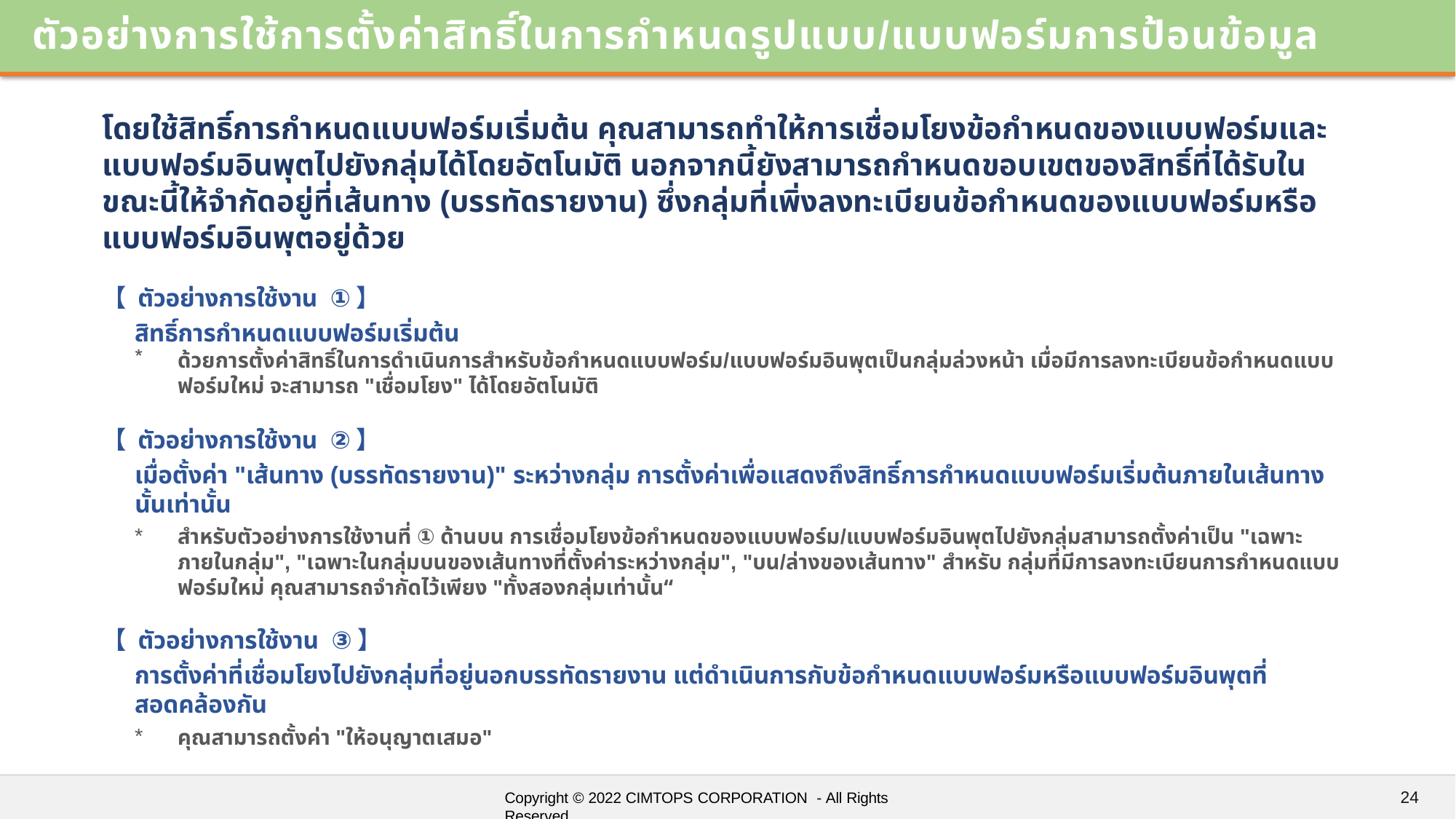

# ตัวอย่างการใช้การตั้งค่าสิทธิ์ในการกำหนดรูปแบบ/แบบฟอร์มการป้อนข้อมูล
โดยใช้สิทธิ์การกำหนดแบบฟอร์มเริ่มต้น คุณสามารถทำให้การเชื่อมโยงข้อกำหนดของแบบฟอร์มและแบบฟอร์มอินพุตไปยังกลุ่มได้โดยอัตโนมัติ นอกจากนี้ยังสามารถกำหนดขอบเขตของสิทธิ์ที่ได้รับในขณะนี้ให้จำกัดอยู่ที่เส้นทาง (บรรทัดรายงาน) ซึ่งกลุ่มที่เพิ่งลงทะเบียนข้อกำหนดของแบบฟอร์มหรือแบบฟอร์มอินพุตอยู่ด้วย

【 ตัวอย่างการใช้งาน  ①】
สิทธิ์การกำหนดแบบฟอร์มเริ่มต้น
ด้วยการตั้งค่าสิทธิ์ในการดำเนินการสำหรับข้อกำหนดแบบฟอร์ม/แบบฟอร์มอินพุตเป็นกลุ่มล่วงหน้า เมื่อมีการลงทะเบียนข้อกำหนดแบบฟอร์มใหม่ จะสามารถ "เชื่อมโยง" ได้โดยอัตโนมัติ

【 ตัวอย่างการใช้งาน  ②】
เมื่อตั้งค่า "เส้นทาง (บรรทัดรายงาน)" ระหว่างกลุ่ม การตั้งค่าเพื่อแสดงถึงสิทธิ์การกำหนดแบบฟอร์มเริ่มต้นภายในเส้นทางนั้นเท่านั้น
สำหรับตัวอย่างการใช้งานที่ ① ด้านบน การเชื่อมโยงข้อกำหนดของแบบฟอร์ม/แบบฟอร์มอินพุตไปยังกลุ่มสามารถตั้งค่าเป็น "เฉพาะภายในกลุ่ม", "เฉพาะในกลุ่มบนของเส้นทางที่ตั้งค่าระหว่างกลุ่ม", "บน/ล่างของเส้นทาง" สำหรับ กลุ่มที่มีการลงทะเบียนการกำหนดแบบฟอร์มใหม่ คุณสามารถจำกัดไว้เพียง "ทั้งสองกลุ่มเท่านั้น“
【 ตัวอย่างการใช้งาน  ③】
การตั้งค่าที่เชื่อมโยงไปยังกลุ่มที่อยู่นอกบรรทัดรายงาน แต่ดำเนินการกับข้อกำหนดแบบฟอร์มหรือแบบฟอร์มอินพุตที่สอดคล้องกัน
คุณสามารถตั้งค่า "ให้อนุญาตเสมอ"
24
Copyright © 2022 CIMTOPS CORPORATION - All Rights Reserved.